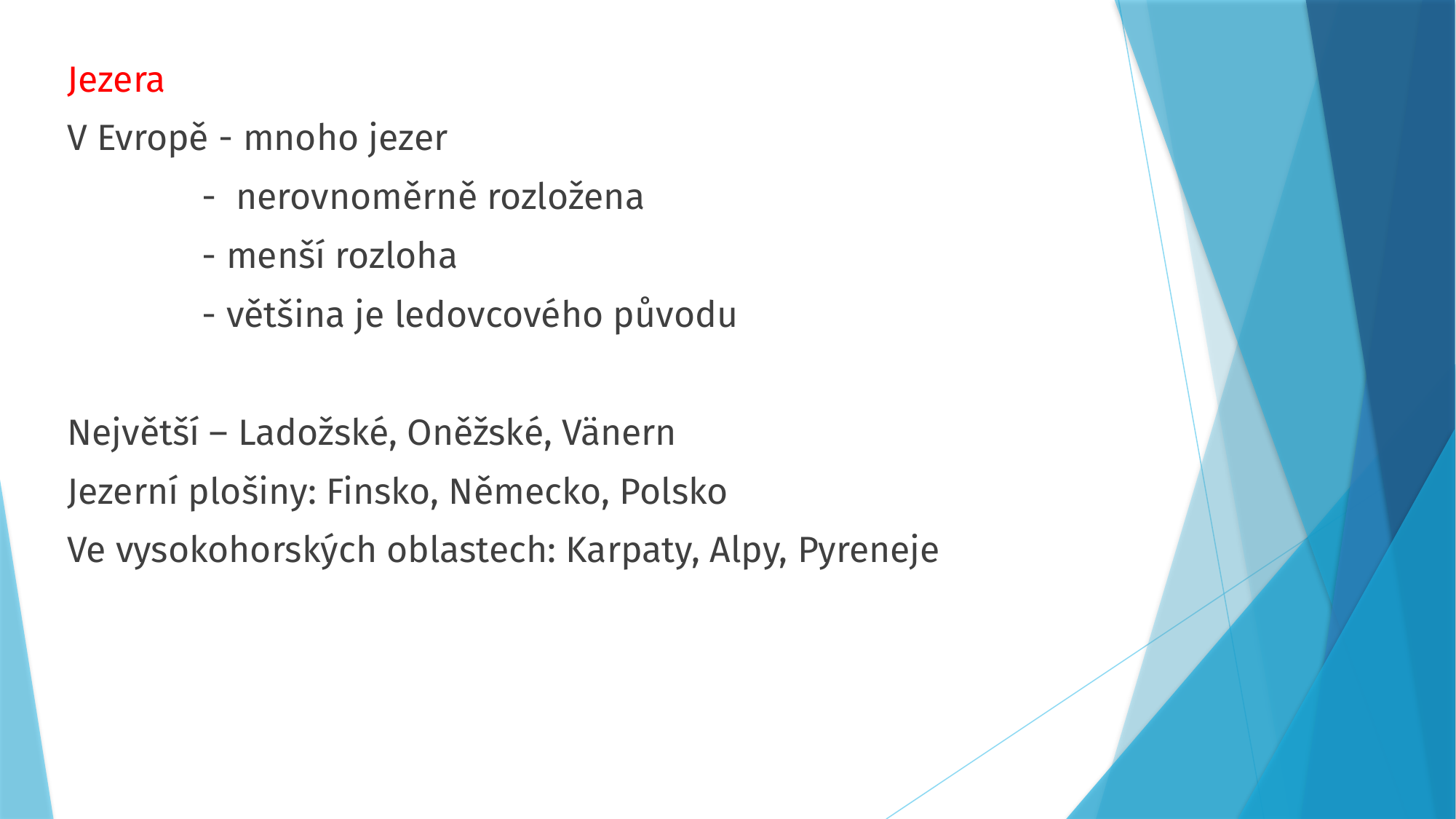

Jezera
V Evropě - mnoho jezer
              -  nerovnoměrně rozložena
              - menší rozloha
              - většina je ledovcového původu

Největší – Ladožské, Oněžské, Vänern
Jezerní plošiny: Finsko, Německo, Polsko
Ve vysokohorských oblastech: Karpaty, Alpy, Pyreneje